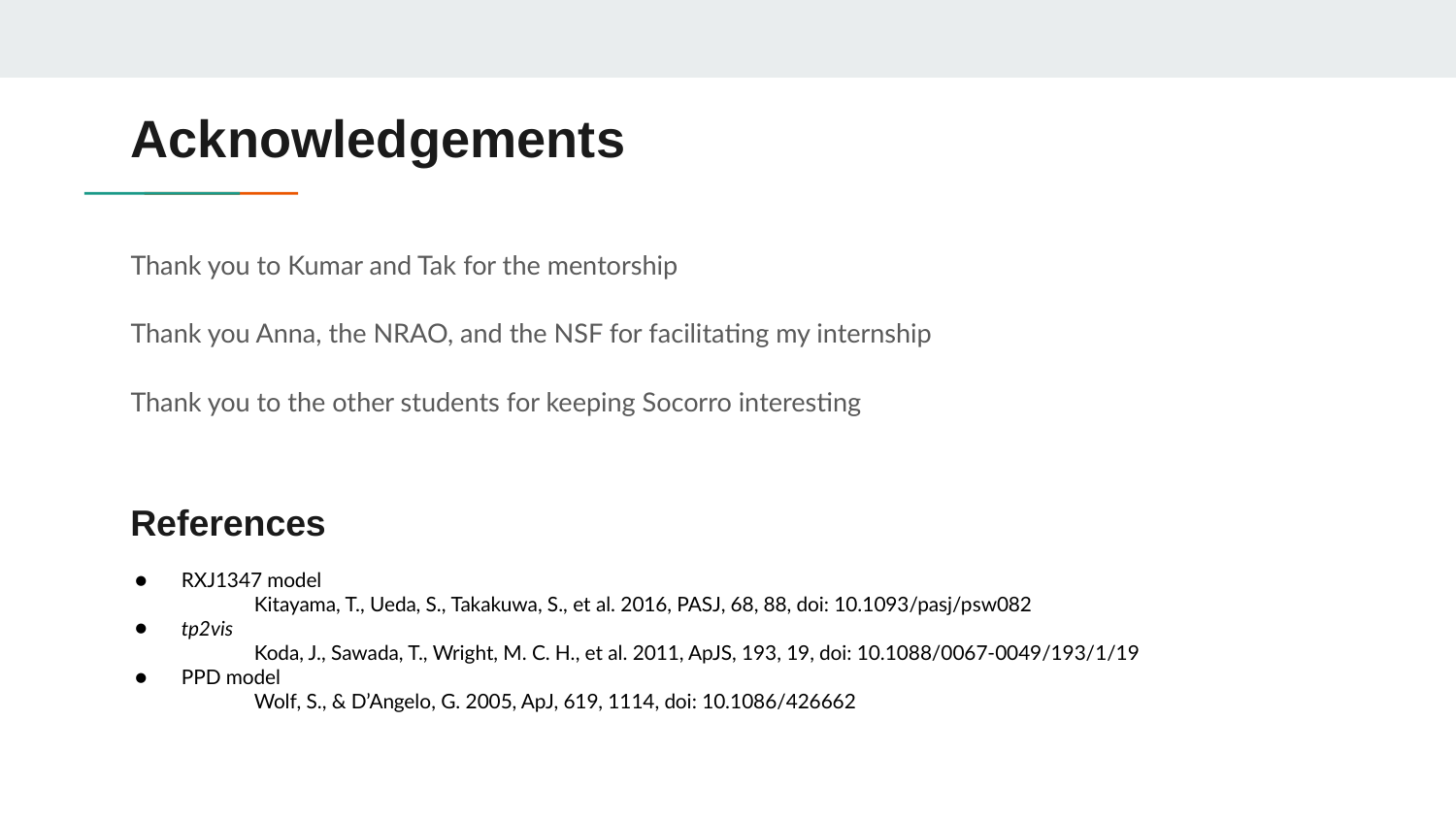

# Acknowledgements
Thank you to Kumar and Tak for the mentorship
Thank you Anna, the NRAO, and the NSF for facilitating my internship
Thank you to the other students for keeping Socorro interesting
References

RXJ1347 model
Kitayama, T., Ueda, S., Takakuwa, S., et al. 2016, PASJ, 68, 88, doi: 10.1093/pasj/psw082
tp2vis
Koda, J., Sawada, T., Wright, M. C. H., et al. 2011, ApJS, 193, 19, doi: 10.1088/0067-0049/193/1/19
PPD model
Wolf, S., & D’Angelo, G. 2005, ApJ, 619, 1114, doi: 10.1086/426662